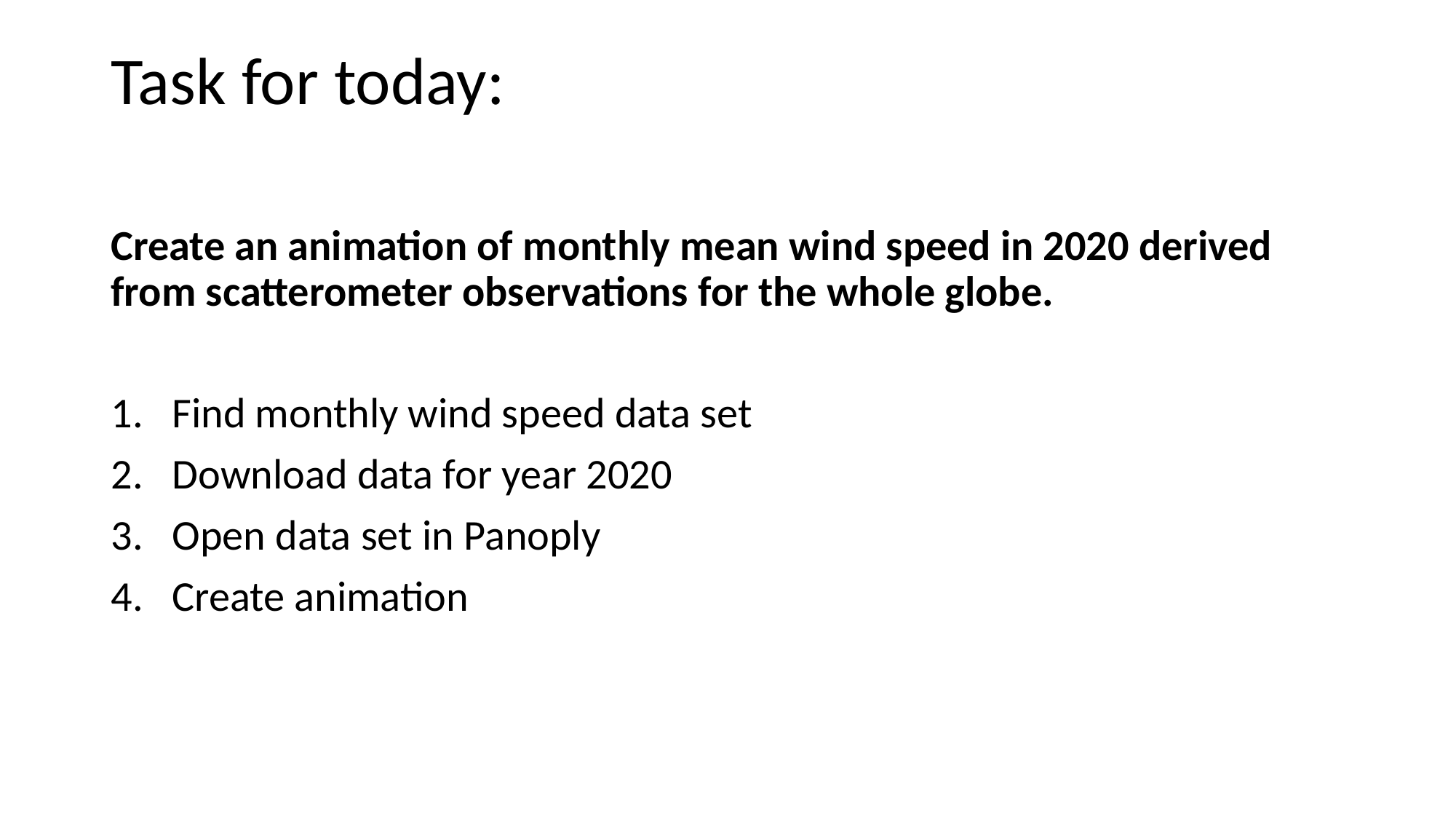

# Task for today:
Create an animation of monthly mean wind speed in 2020 derived from scatterometer observations for the whole globe.

Find monthly wind speed data set
Download data for year 2020
Open data set in Panoply
Create animation